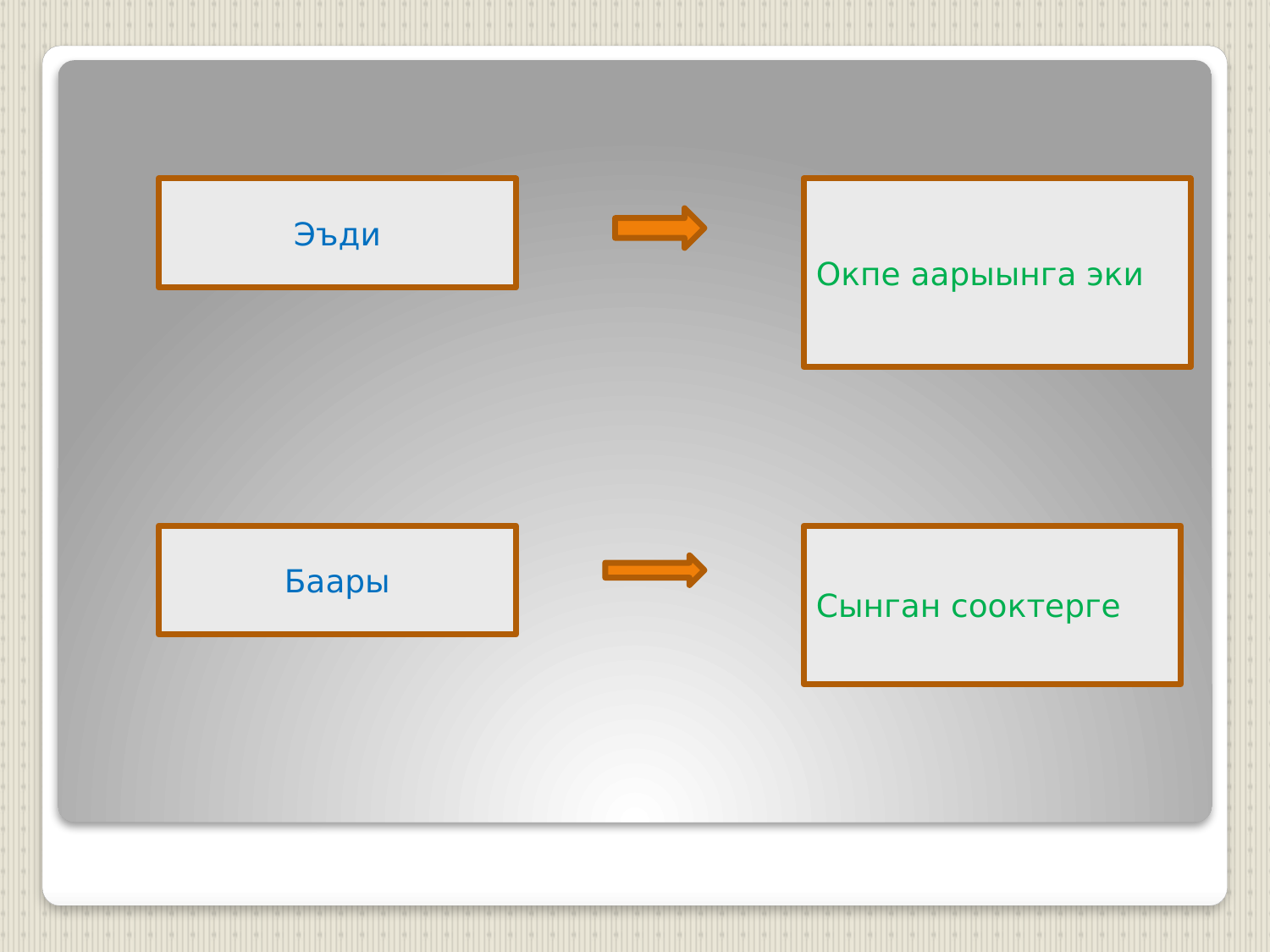

Эъди
Окпе аарыынга эки

Баары
Сынган сооктерге